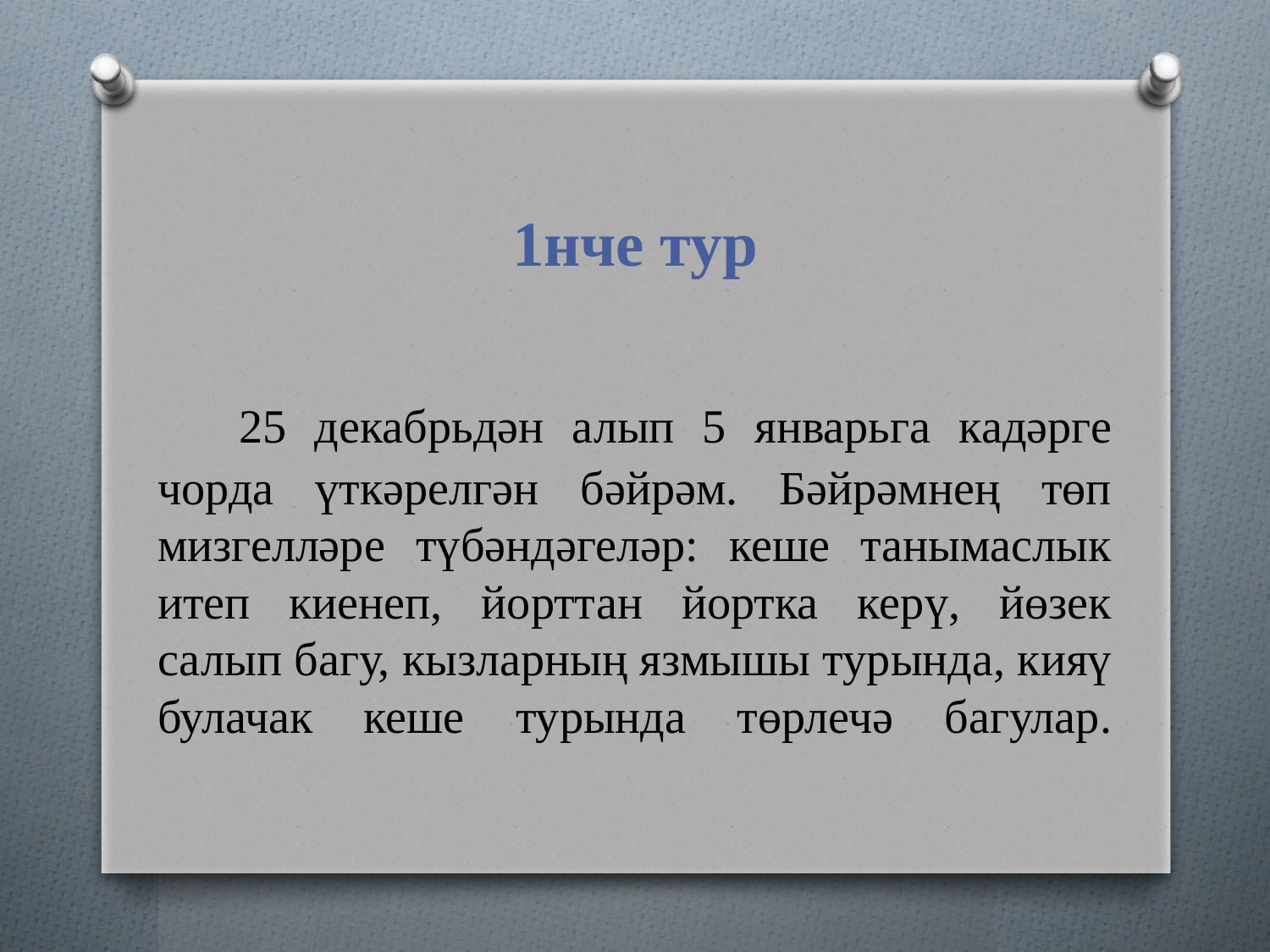

1нче тур
# 25 декабрьдән алып 5 январьга кадәрге чорда үткәрелгән бәйрәм. Бәйрәмнең төп мизгелләре түбәндәгеләр: кеше танымаслык итеп киенеп, йорттан йортка керү, йөзек салып багу, кызларның язмышы турында, кияү булачак кеше турында төрлечә багулар.